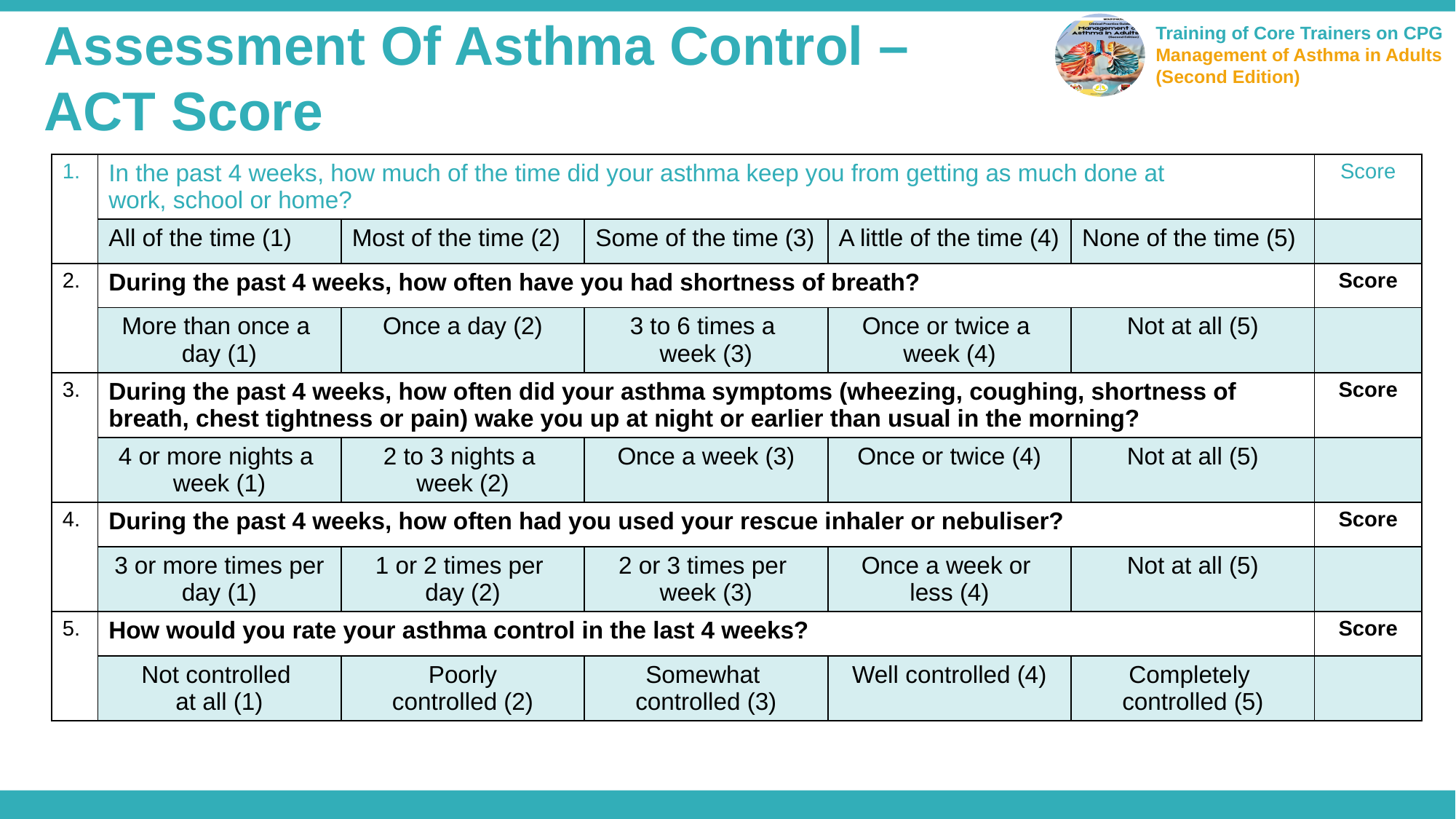

Assessment Of Asthma Control –
ACT Score
| 1. | In the past 4 weeks, how much of the time did your asthma keep you from getting as much done at work, school or home? |  |  |  |  | Score |
| --- | --- | --- | --- | --- | --- | --- |
|  | All of the time (1) | Most of the time (2) | Some of the time (3) | A little of the time (4) | None of the time (5) |  |
| 2. | During the past 4 weeks, how often have you had shortness of breath? |  |  |  |  | Score |
|  | More than once a day (1) | Once a day (2) | 3 to 6 times a week (3) | Once or twice a week (4) | Not at all (5) |  |
| 3. | During the past 4 weeks, how often did your asthma symptoms (wheezing, coughing, shortness of breath, chest tightness or pain) wake you up at night or earlier than usual in the morning? |  |  |  |  | Score |
|  | 4 or more nights a week (1) | 2 to 3 nights a week (2) | Once a week (3) | Once or twice (4) | Not at all (5) |  |
| 4. | During the past 4 weeks, how often had you used your rescue inhaler or nebuliser? |  |  |  |  | Score |
|  | 3 or more times per day (1) | 1 or 2 times per day (2) | 2 or 3 times per week (3) | Once a week or less (4) | Not at all (5) |  |
| 5. | How would you rate your asthma control in the last 4 weeks? |  |  |  |  | Score |
|  | Not controlled at all (1) | Poorly controlled (2) | Somewhat controlled (3) | Well controlled (4) | Completely controlled (5) |  |